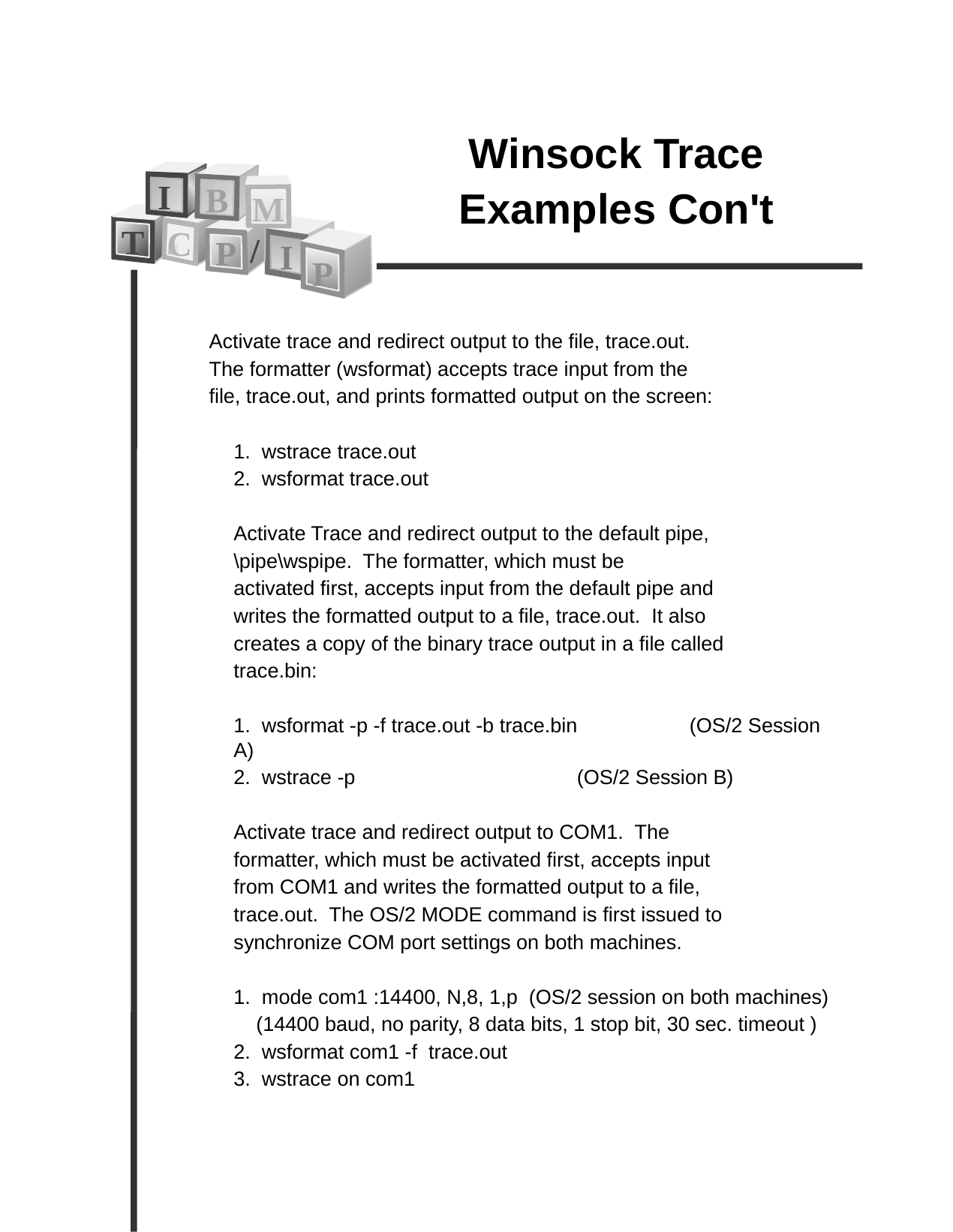

Winsock Trace Examples Con't

I

B

M

T
C

/

P

I

P

Activate trace and redirect output to the file, trace.out.
The formatter (wsformat) accepts trace input from the
file, trace.out, and prints formatted output on the screen:

1.  wstrace trace.out
2.  wsformat trace.out

Activate Trace and redirect output to the default pipe,
\pipe\wspipe.  The formatter, which must be
activated first, accepts input from the default pipe and
writes the formatted output to a file, trace.out.  It also
creates a copy of the binary trace output in a file called
trace.bin:

1.  wsformat -p -f trace.out -b trace.bin	 (OS/2 Session A)
2.  wstrace -p                                      	 (OS/2 Session B)

Activate trace and redirect output to COM1.  The
formatter, which must be activated first, accepts input
from COM1 and writes the formatted output to a file,
trace.out.  The OS/2 MODE command is first issued to
synchronize COM port settings on both machines.

1.  mode com1 :14400, N,8, 1,p  (OS/2 session on both machines)
    (14400 baud, no parity, 8 data bits, 1 stop bit, 30 sec. timeout )
2.  wsformat com1 -f  trace.out
3.  wstrace on com1